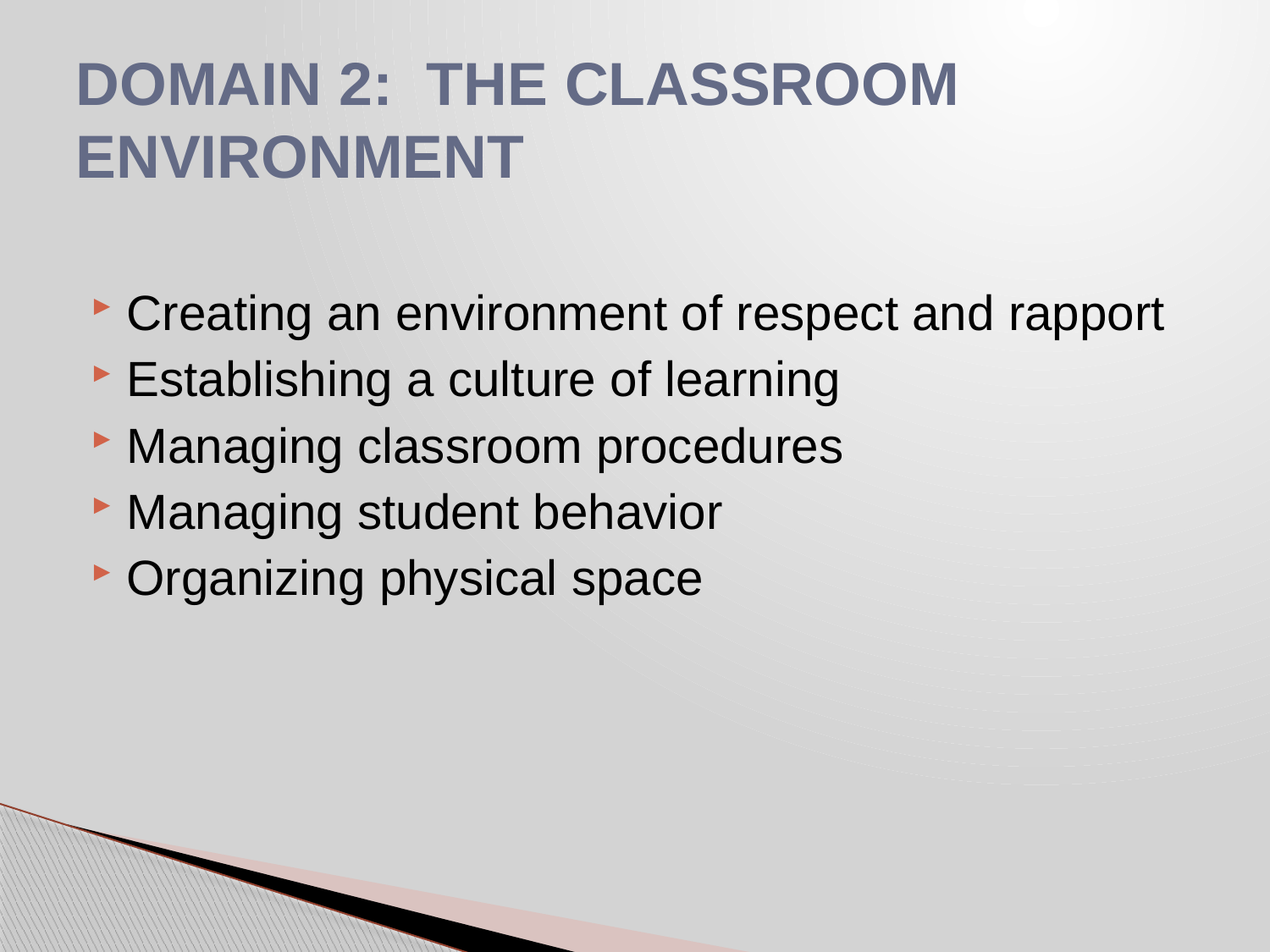

# DOMAIN 2:  THE CLASSROOM ENVIRONMENT
Creating an environment of respect and rapport
Establishing a culture of learning
Managing classroom procedures
Managing student behavior
Organizing physical space